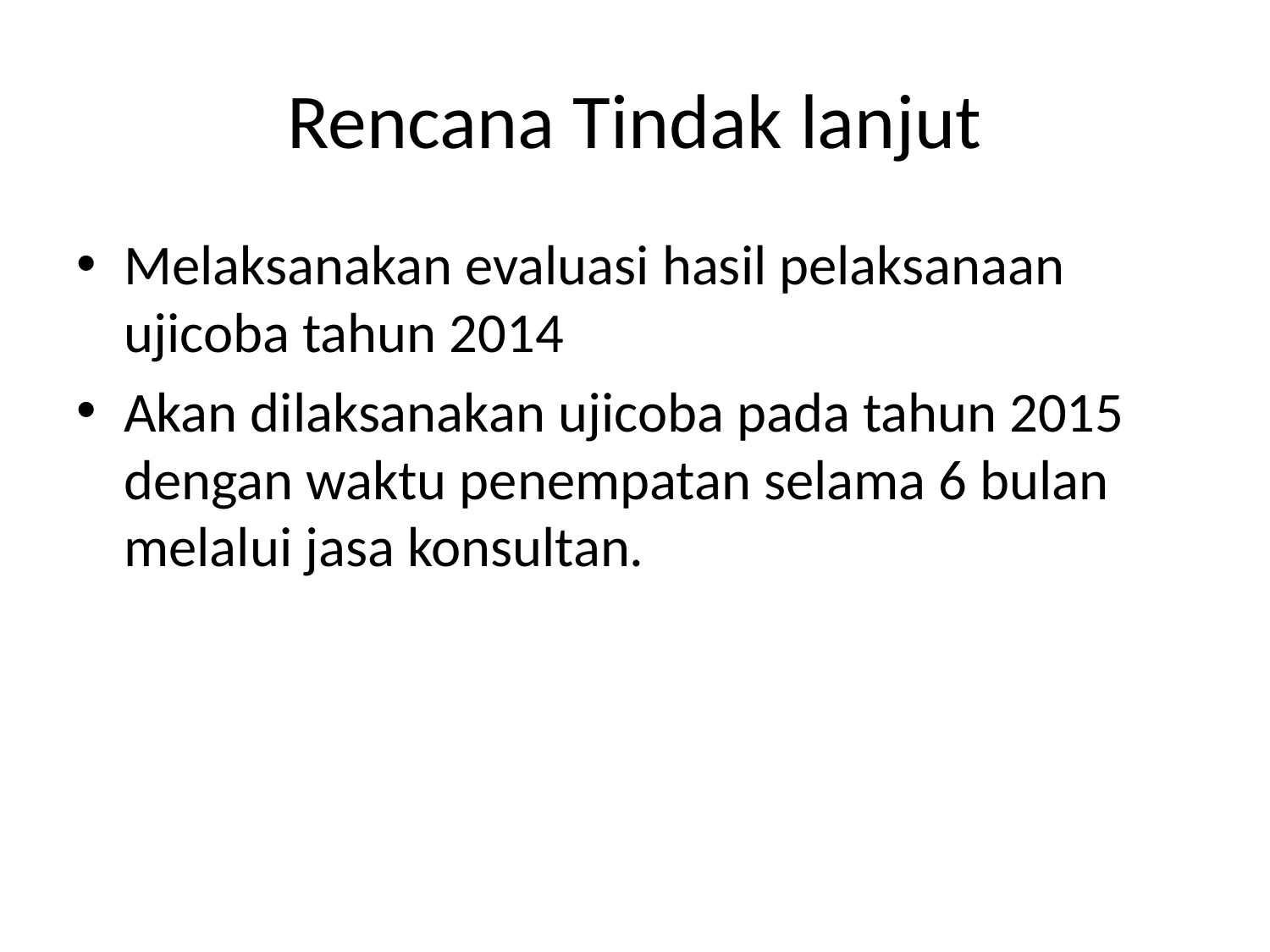

# Rencana Tindak lanjut
Melaksanakan evaluasi hasil pelaksanaan ujicoba tahun 2014
Akan dilaksanakan ujicoba pada tahun 2015 dengan waktu penempatan selama 6 bulan melalui jasa konsultan.